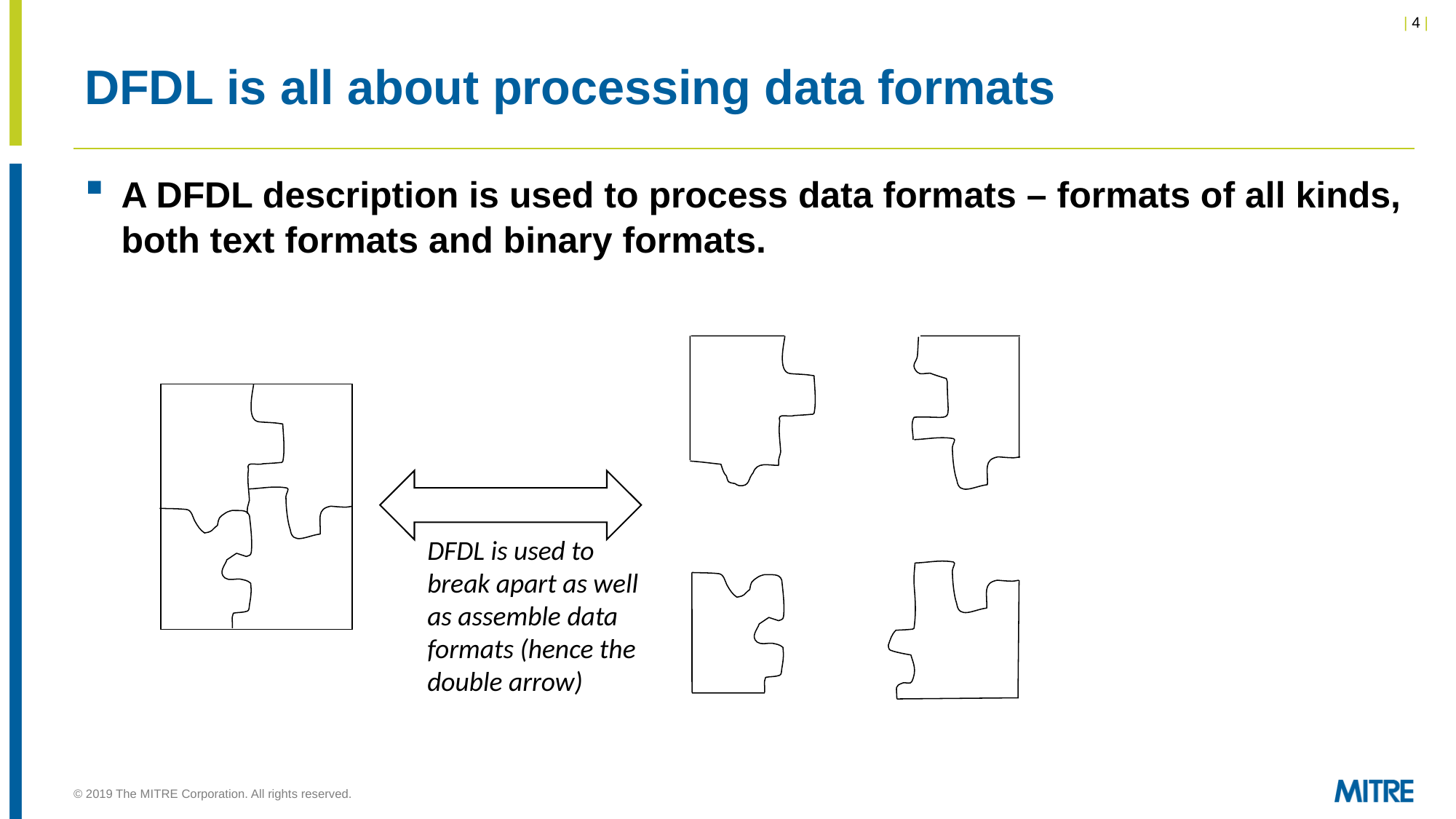

# DFDL is all about processing data formats
A DFDL description is used to process data formats – formats of all kinds, both text formats and binary formats.

DFDL is used to break apart as well as assemble data formats (hence the double arrow)

© 2019 The MITRE Corporation. All rights reserved.